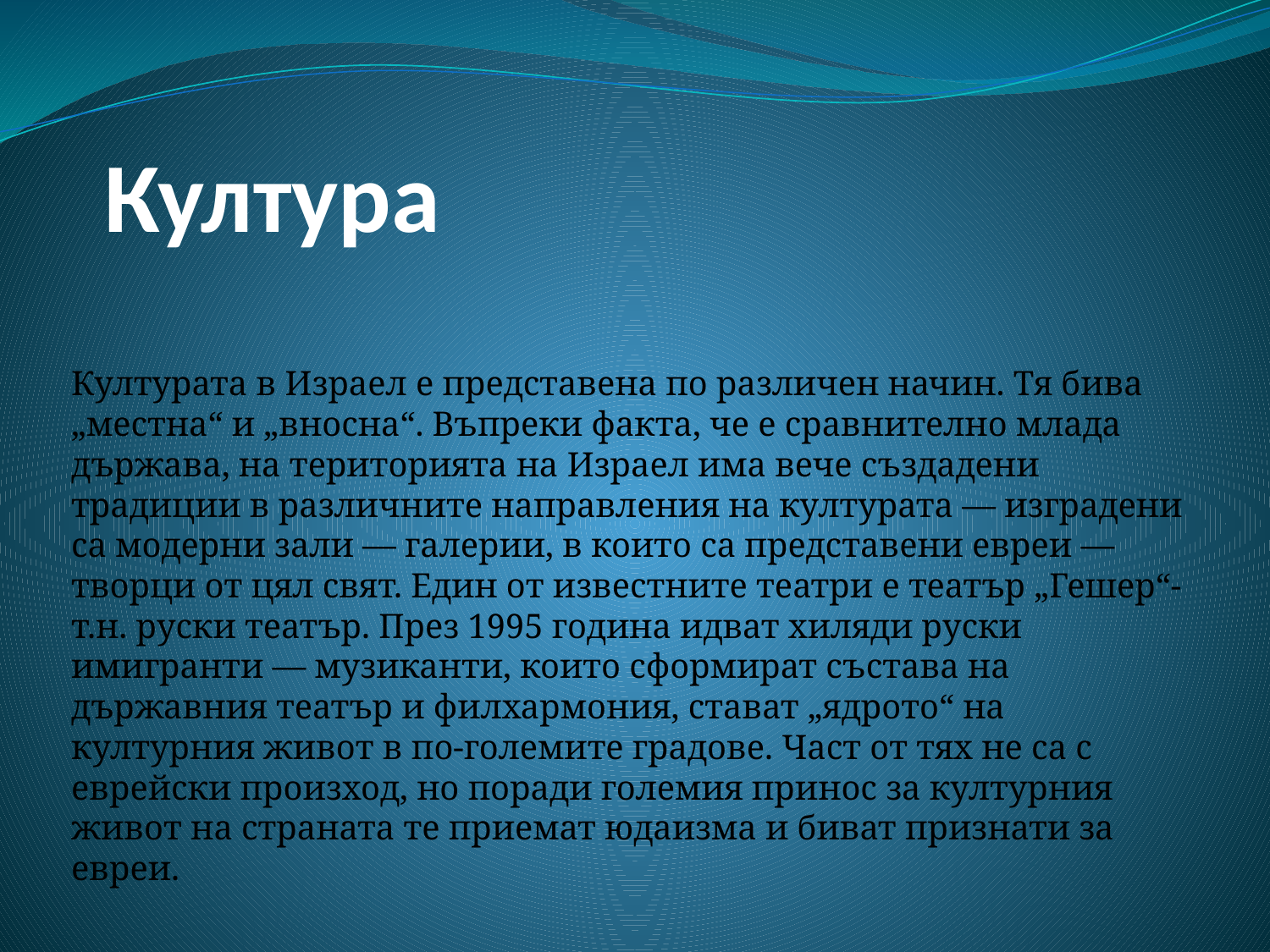

# Култура
Културата в Израел е представена по различен начин. Тя бива „местна“ и „вносна“. Въпреки факта, че е сравнително млада държава, на територията на Израел има вече създадени традиции в различните направления на културата — изградени са модерни зали — галерии, в които са представени евреи — творци от цял свят. Един от известните театри е театър „Гешер“- т.н. руски театър. През 1995 година идват хиляди руски имигранти — музиканти, които сформират състава на държавния театър и филхармония, стават „ядрото“ на културния живот в по-големите градове. Част от тях не са с еврейски произход, но поради големия принос за културния живот на страната те приемат юдаизма и биват признати за евреи.